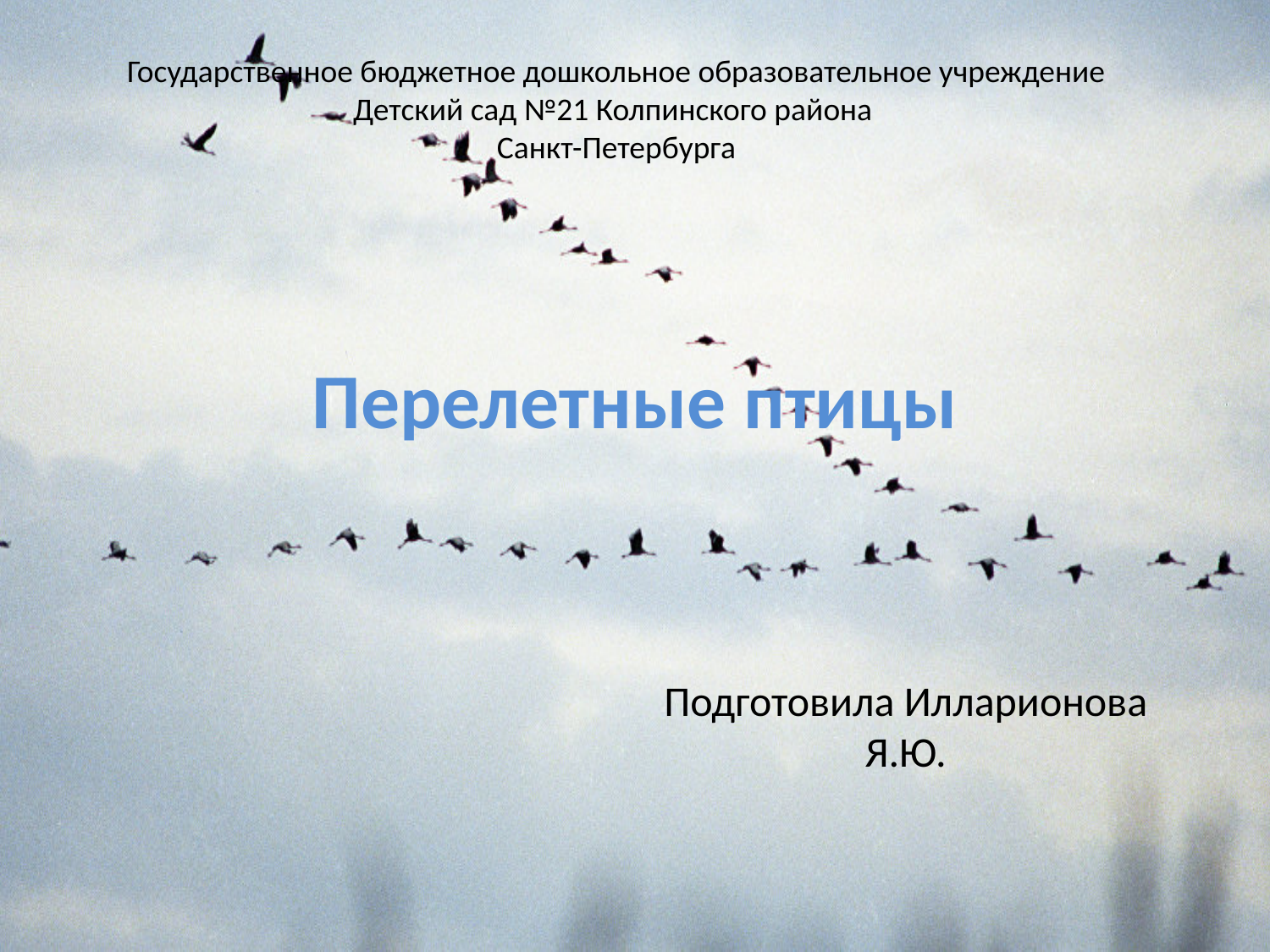

Государственное бюджетное дошкольное образовательное учреждение Детский сад №21 Колпинского района
Санкт-Петербурга
# Перелетные птицы
Подготовила Илларионова Я.Ю.